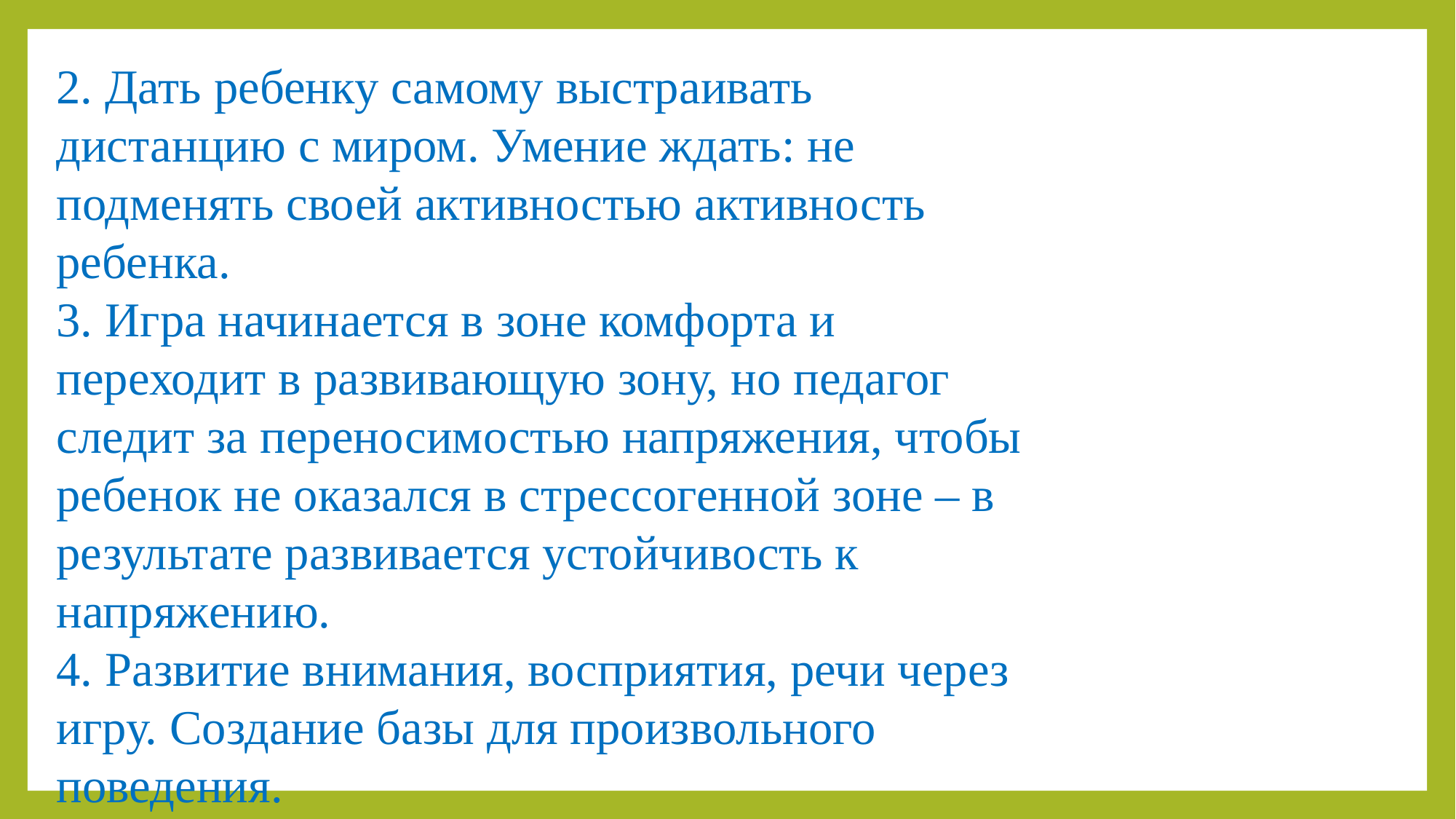

2. Дать ребенку самому выстраивать дистанцию с миром. Умение ждать: не подменять своей активностью активность ребенка.
3. Игра начинается в зоне комфорта и переходит в развивающую зону, но педагог следит за переносимостью напряжения, чтобы ребенок не оказался в стрессогенной зоне – в результате развивается устойчивость к напряжению.
4. Развитие внимания, восприятия, речи через игру. Создание базы для произвольного поведения.